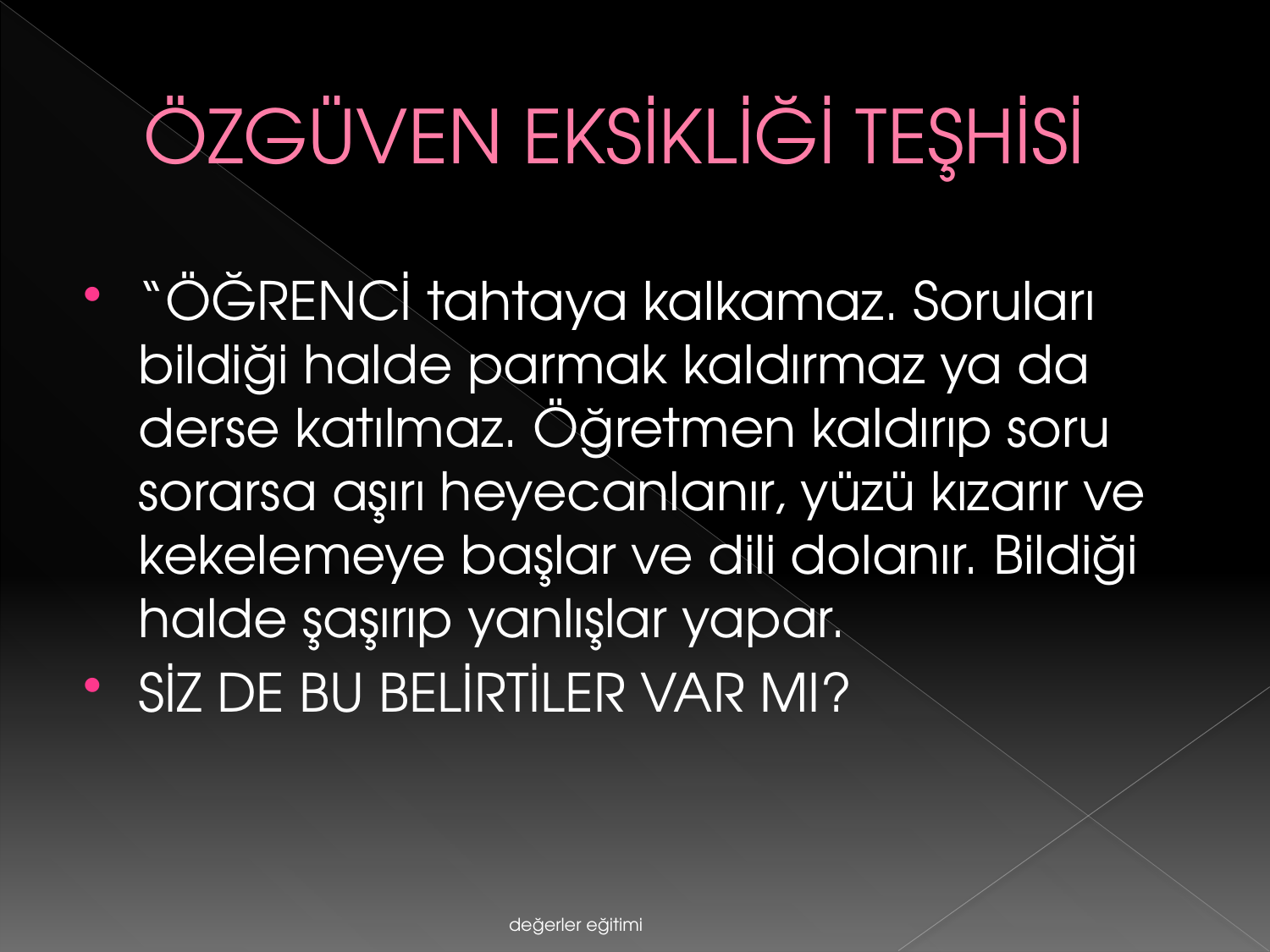

# ÖZGÜVEN EKSİKLİĞİ TEŞHİSİ
“ÖĞRENCİ tahtaya kalkamaz. Soruları bildiği halde parmak kaldırmaz ya da derse katılmaz. Öğretmen kaldırıp soru sorarsa aşırı heyecanlanır, yüzü kızarır ve kekelemeye başlar ve dili dolanır. Bildiği halde şaşırıp yanlışlar yapar.
SİZ DE BU BELİRTİLER VAR MI?
değerler eğitimi